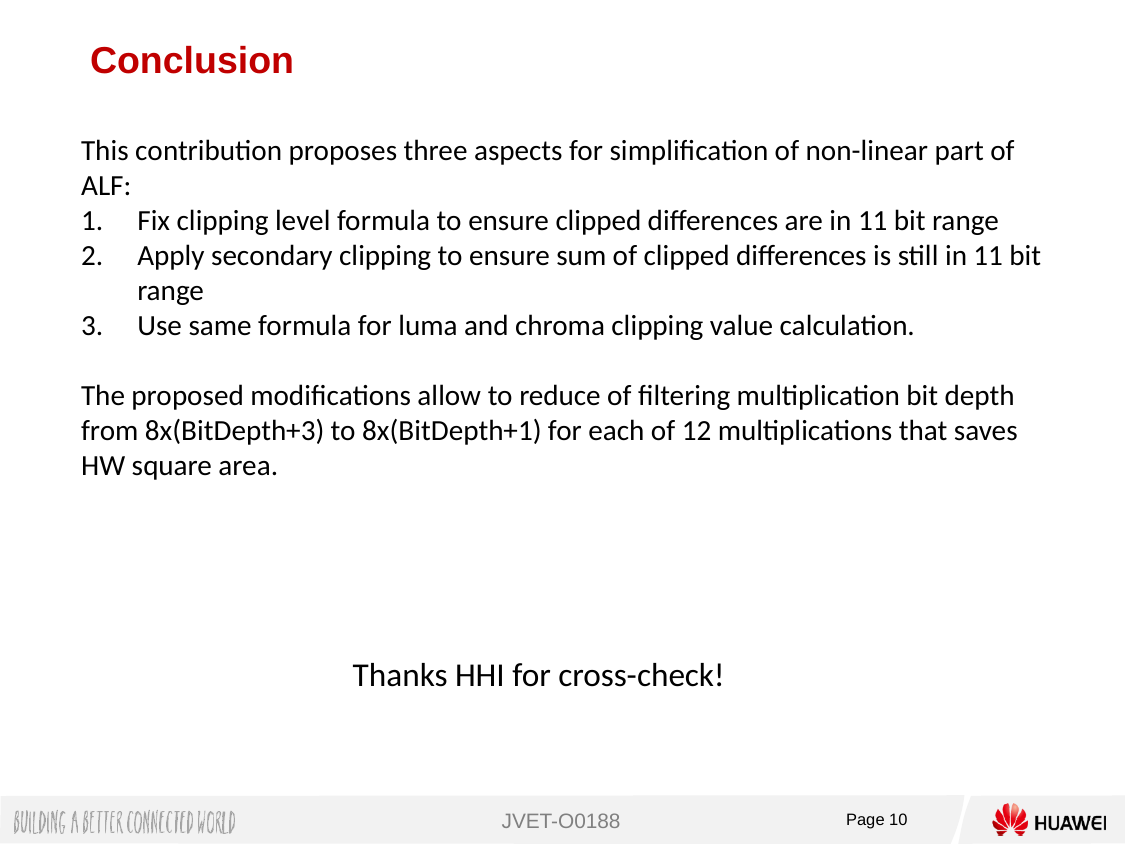

Conclusion
This contribution proposes three aspects for simplification of non-linear part of ALF:
Fix clipping level formula to ensure clipped differences are in 11 bit range
Apply secondary clipping to ensure sum of clipped differences is still in 11 bit range
Use same formula for luma and chroma clipping value calculation.

The proposed modifications allow to reduce of filtering multiplication bit depth from 8x(BitDepth+3) to 8x(BitDepth+1) for each of 12 multiplications that saves HW square area.

Thanks HHI for cross-check!